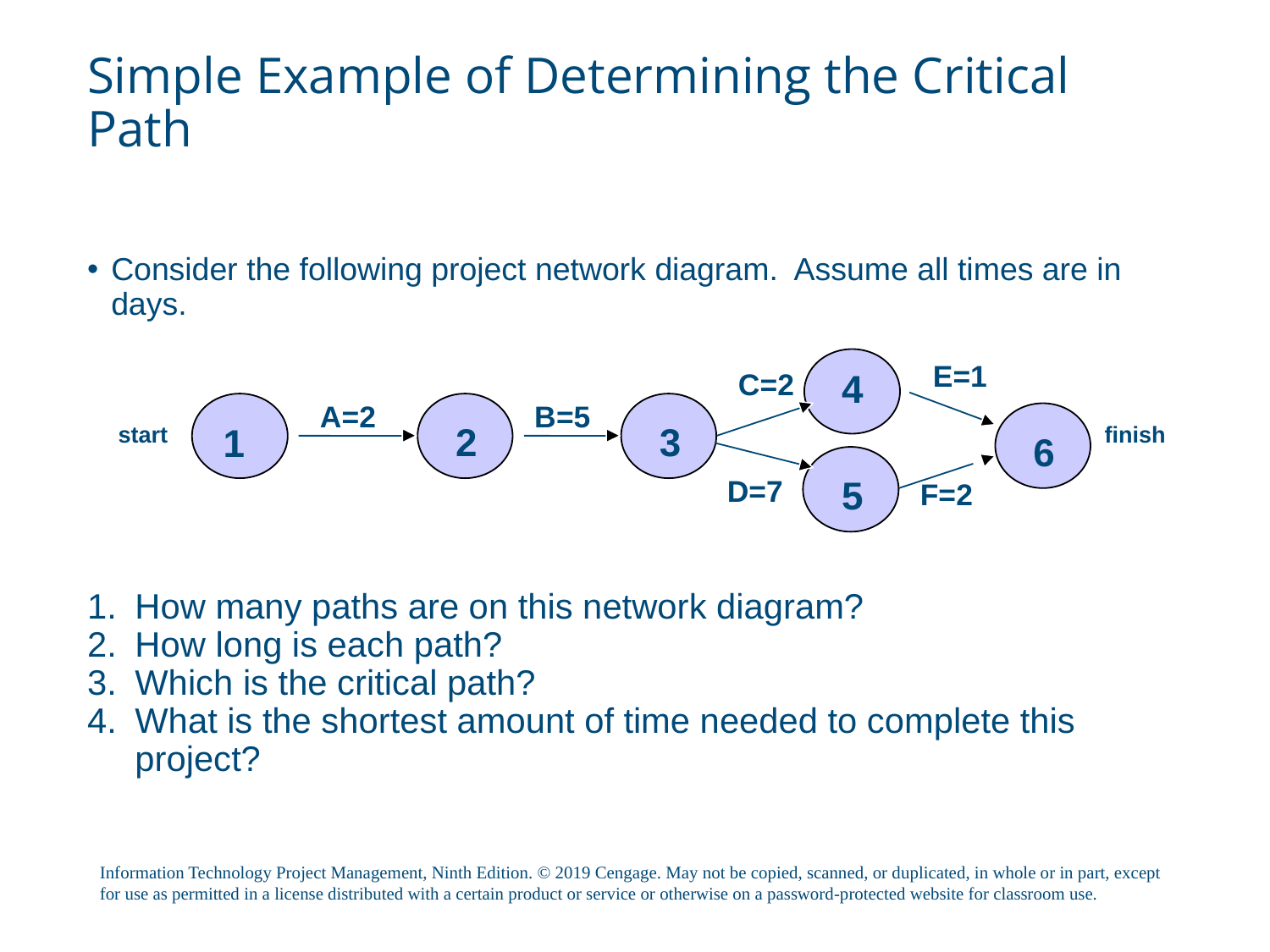

# Simple Example of Determining the Critical Path
Consider the following project network diagram.  Assume all times are in days.

How many paths are on this network diagram?
How long is each path?
Which is the critical path?
What is the shortest amount of time needed to complete this project?

E=1

4

C=2

A=2
B=5

2
3

1
start
finish

6

5

D=7
F=2
Information Technology Project Management, Ninth Edition. © 2019 Cengage. May not be copied, scanned, or duplicated, in whole or in part, except for use as permitted in a license distributed with a certain product or service or otherwise on a password-protected website for classroom use.